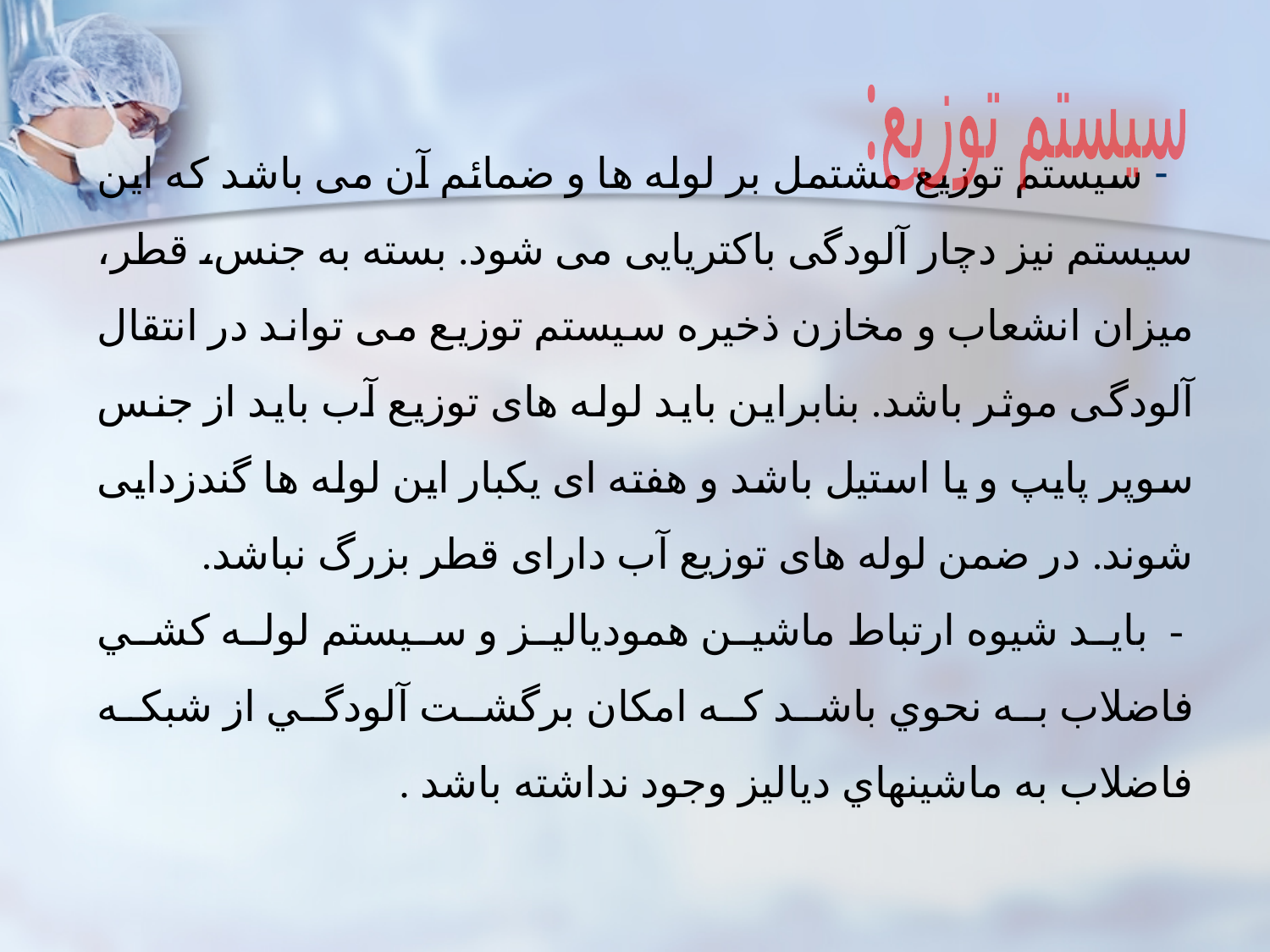

سیستم توزیع:
  - سیستم توزیع مشتمل بر لوله ها و ضمائم آن می باشد که این سیستم نیز دچار آلودگی باکتریایی می شود. بسته به جنس، قطر، میزان انشعاب و مخازن ذخیره سیستم توزیع می تواند در انتقال آلودگی موثر باشد. بنابراین باید لوله های توزیع آب باید از جنس سوپر پایپ و یا استیل باشد و هفته ای یکبار این لوله ها گندزدایی شوند. در ضمن لوله های توزیع آب دارای قطر بزرگ نباشد.
 -  بايد شيوه ارتباط ماشين همودياليز و سيستم لوله كشي فاضلاب به نحوي باشد كه امكان برگشت آلودگي از شبكه فاضلاب به ماشينهاي دياليز وجود نداشته باشد .